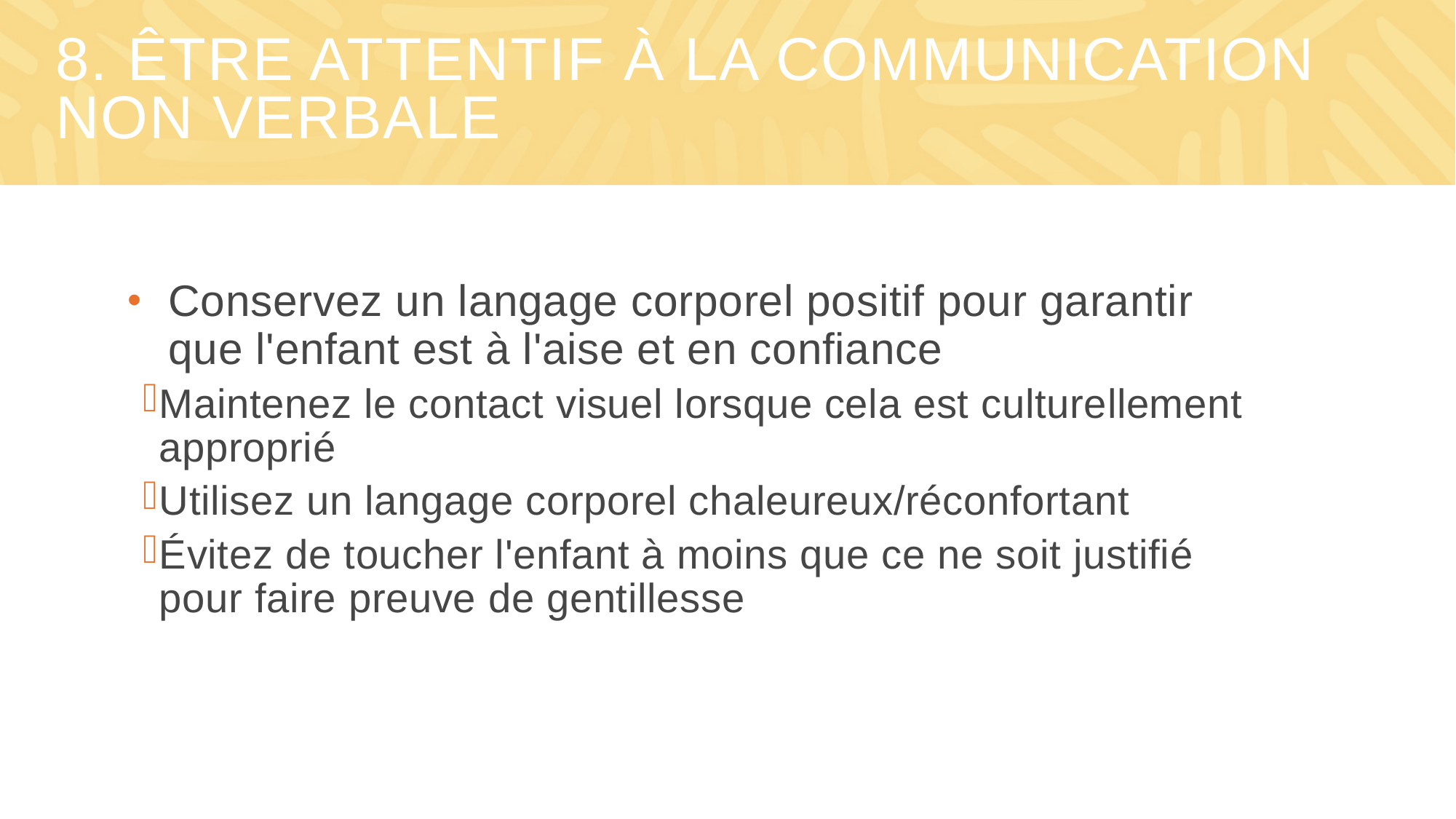

# 8. Être attentif à la communication non verbale
Conservez un langage corporel positif pour garantir que l'enfant est à l'aise et en confiance
Maintenez le contact visuel lorsque cela est culturellement approprié
Utilisez un langage corporel chaleureux/réconfortant
Évitez de toucher l'enfant à moins que ce ne soit justifié pour faire preuve de gentillesse